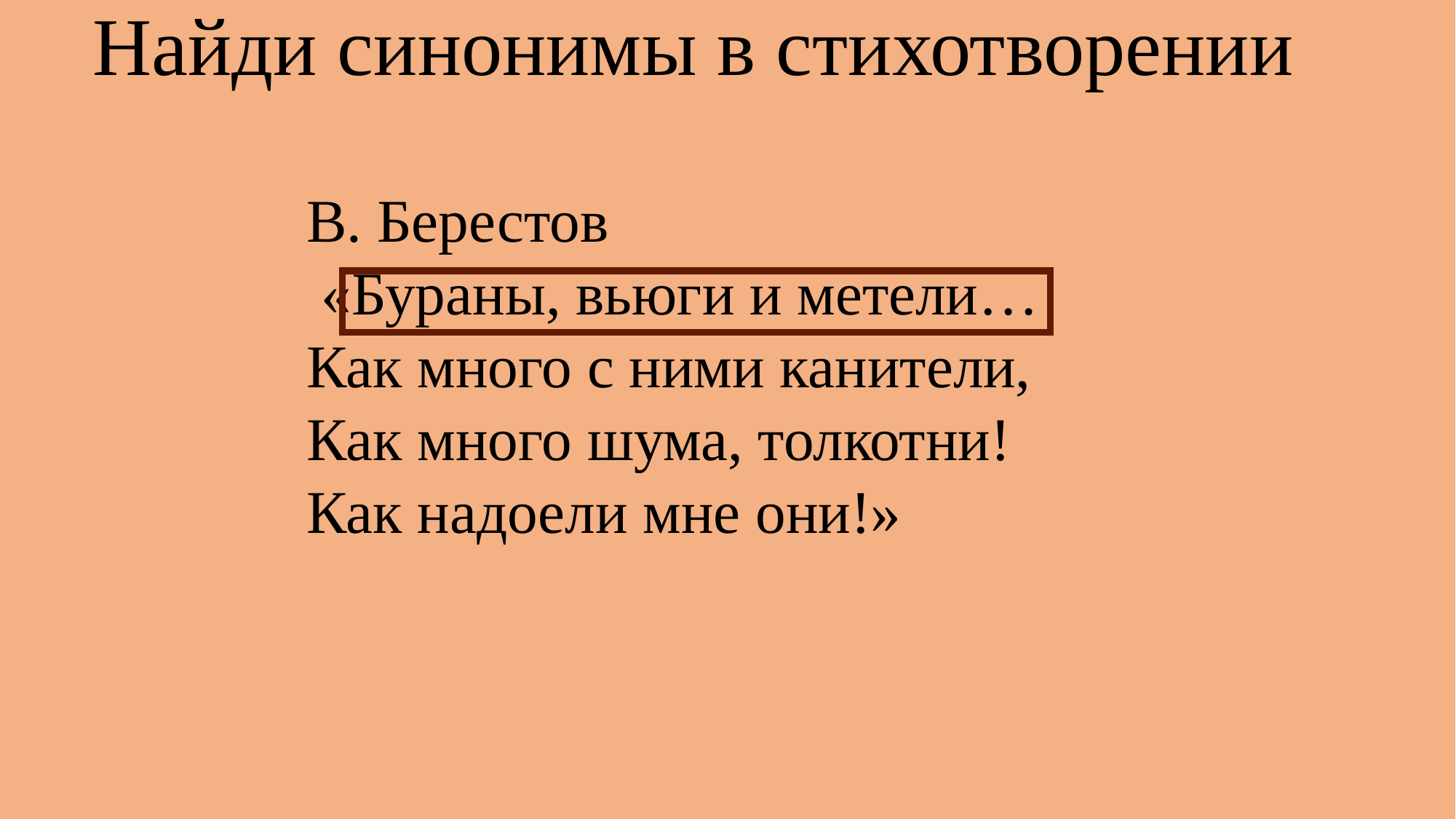

Найди синонимы в стихотворении
В. Берестов
 «Бураны, вьюги и метели…
Как много с ними канители,
Как много шума, толкотни!
Как надоели мне они!»